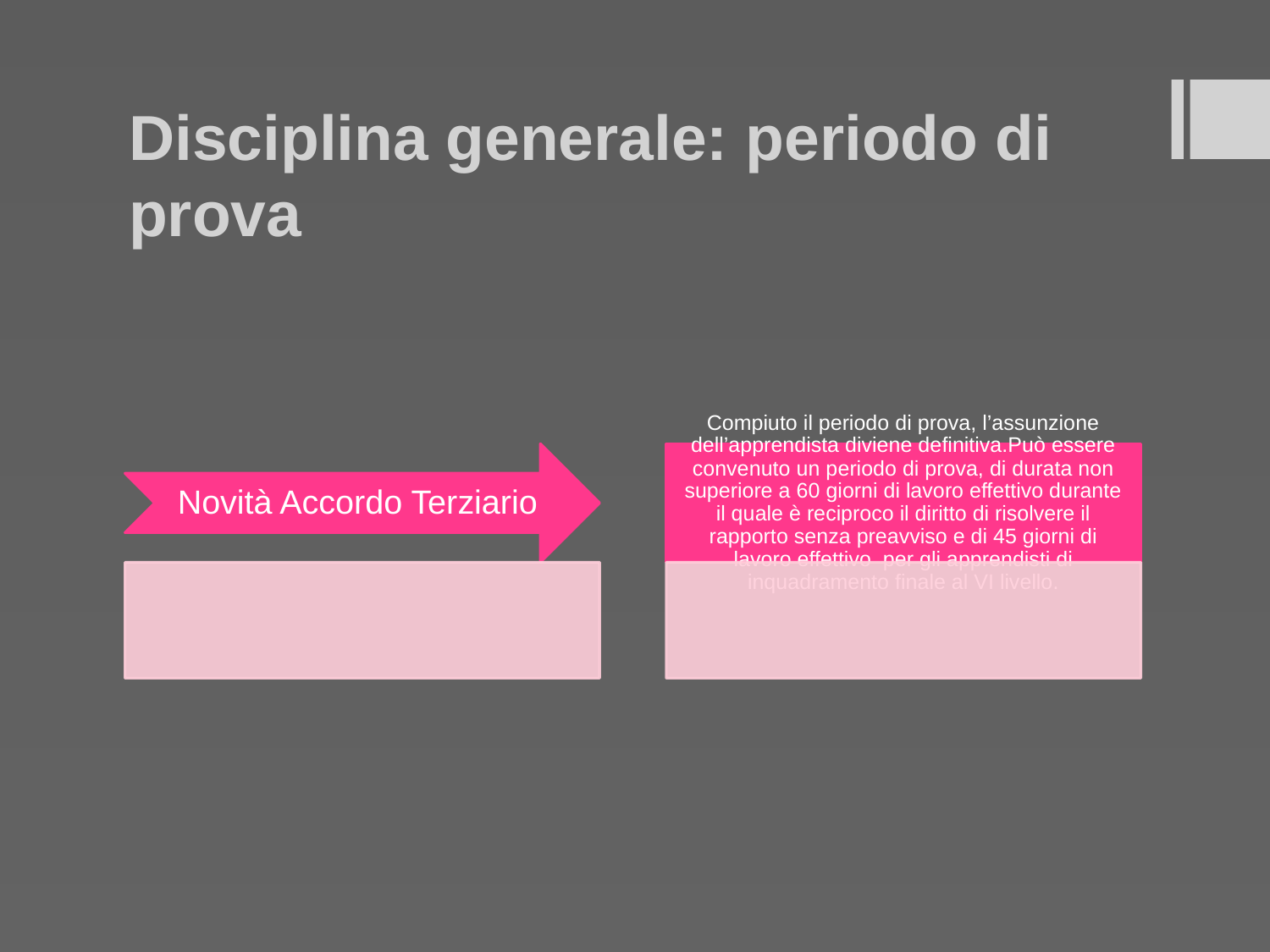

# Disciplina generale: periodo di prova
Novità Accordo Terziario
Compiuto il periodo di prova, l’assunzione dell’apprendista diviene definitiva.Può essere convenuto un periodo di prova, di durata non superiore a 60 giorni di lavoro effettivo durante il quale è reciproco il diritto di risolvere il rapporto senza preavviso e di 45 giorni di lavoro effettivo  per gli apprendisti di inquadramento finale al VI livello.